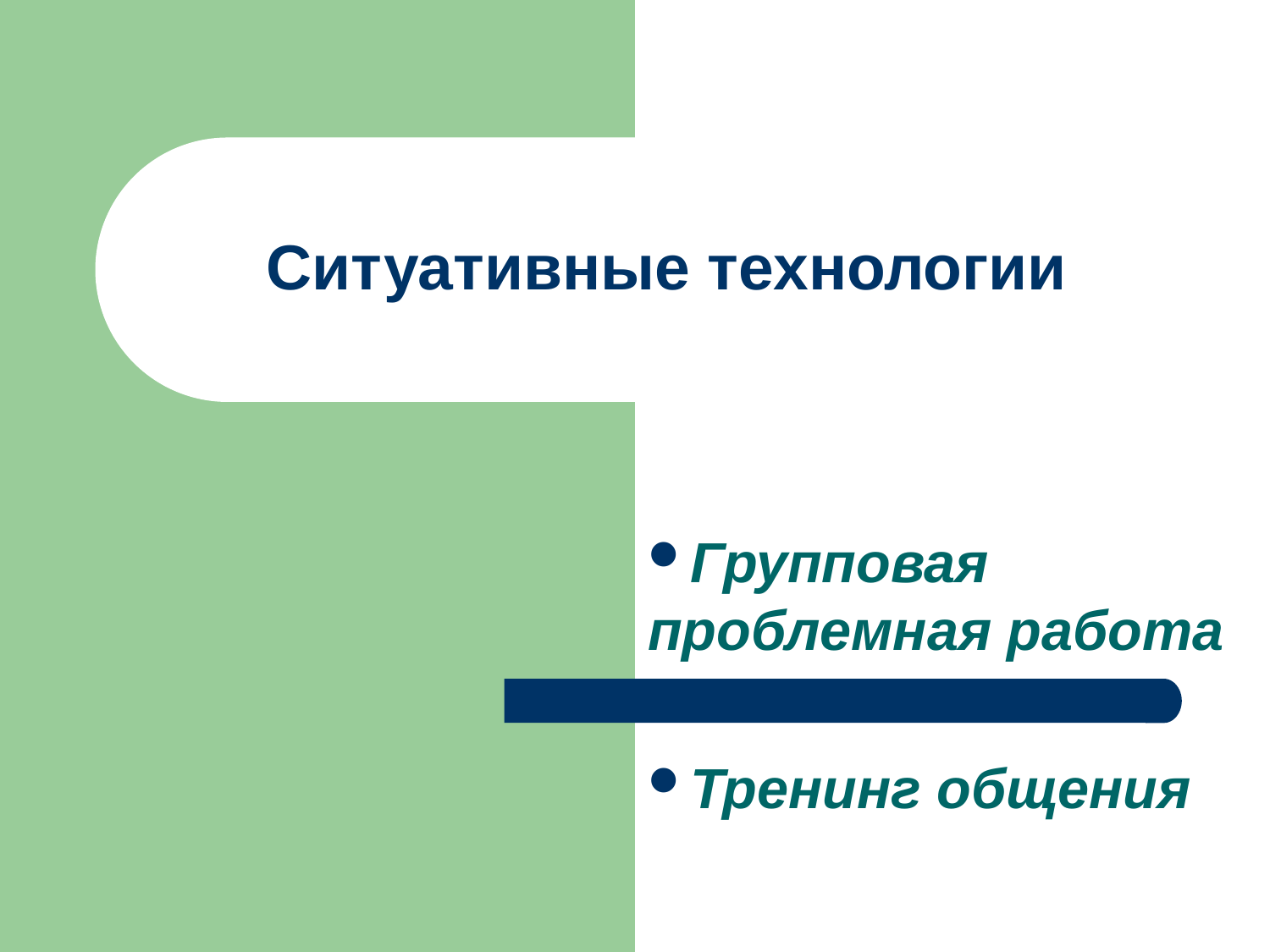

# Ситуативные технологии
Групповая проблемная работа

Тренинг общения